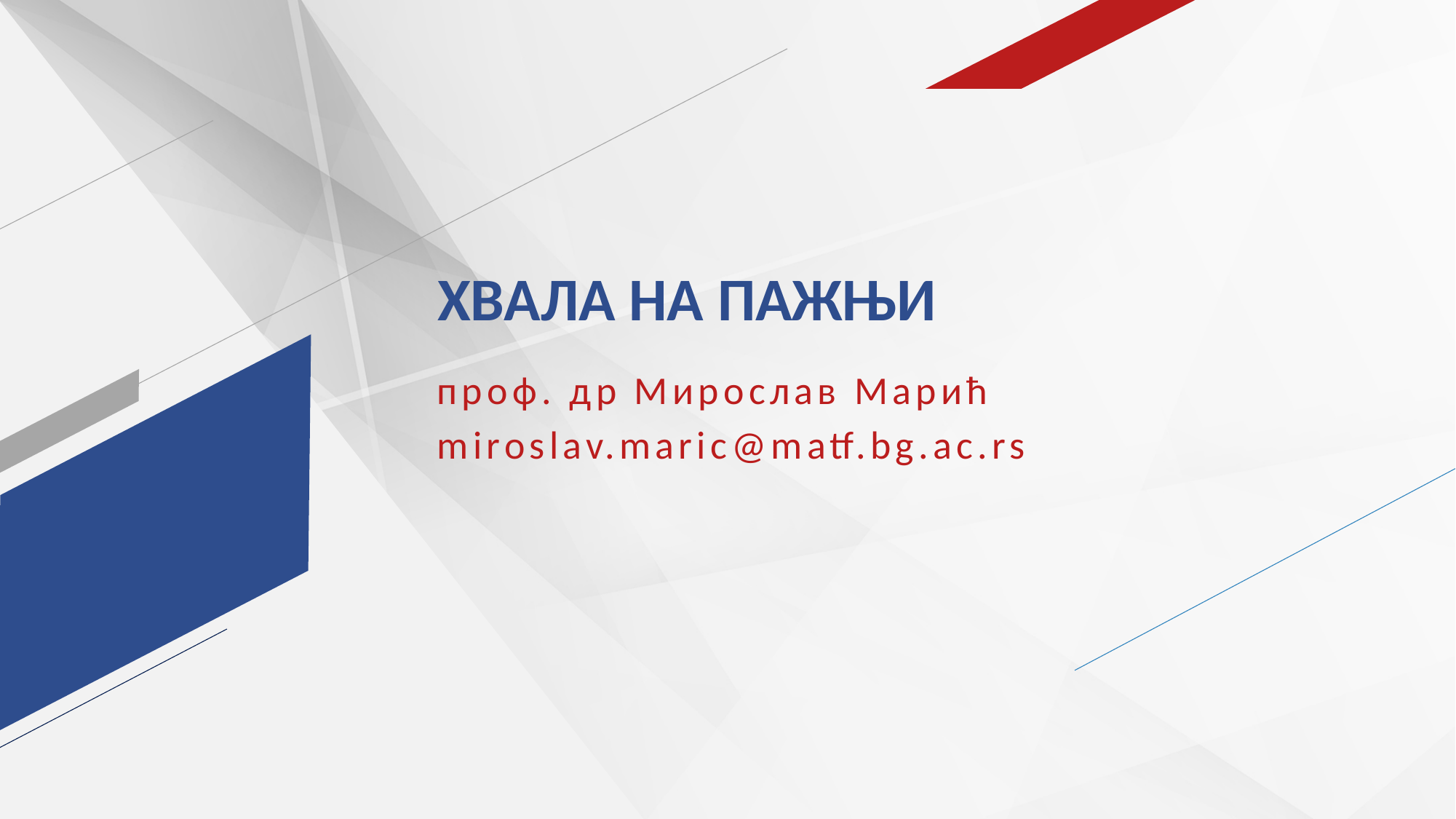

# ХВАЛА НА ПАЖЊИ
проф. др Мирослав Марић
miroslav.maric@matf.bg.ac.rs